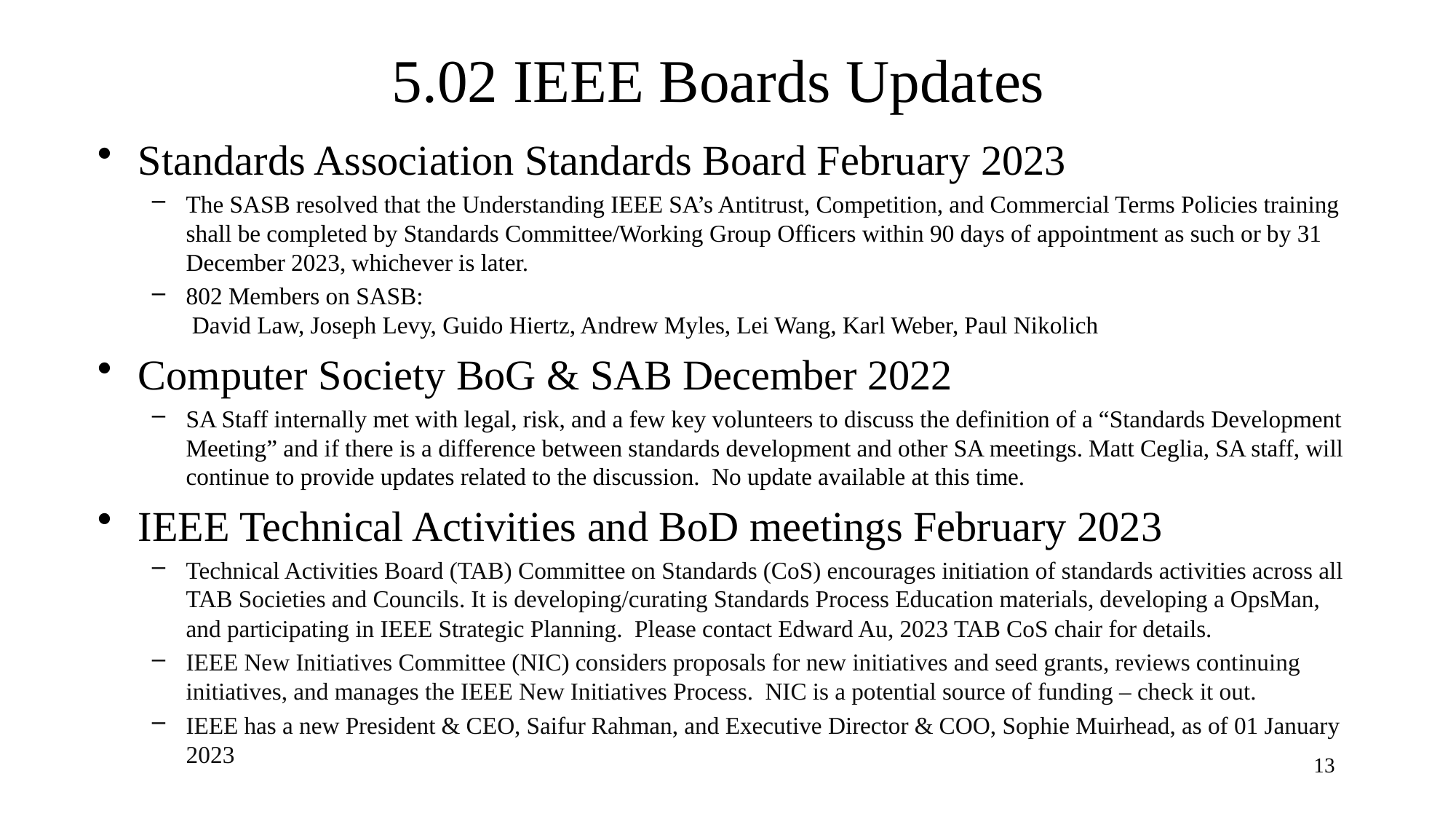

5.02 IEEE Boards Updates
Standards Association Standards Board February 2023
The SASB resolved that the Understanding IEEE SA’s Antitrust, Competition, and Commercial Terms Policies training shall be completed by Standards Committee/Working Group Officers within 90 days of appointment as such or by 31 December 2023, whichever is later.
802 Members on SASB:
 David Law, Joseph Levy, Guido Hiertz, Andrew Myles, Lei Wang, Karl Weber, Paul Nikolich
Computer Society BoG & SAB December 2022
SA Staff internally met with legal, risk, and a few key volunteers to discuss the definition of a “Standards Development Meeting” and if there is a difference between standards development and other SA meetings. Matt Ceglia, SA staff, will continue to provide updates related to the discussion.  No update available at this time.
IEEE Technical Activities and BoD meetings February 2023
Technical Activities Board (TAB) Committee on Standards (CoS) encourages initiation of standards activities across all TAB Societies and Councils. It is developing/curating Standards Process Education materials, developing a OpsMan, and participating in IEEE Strategic Planning.  Please contact Edward Au, 2023 TAB CoS chair for details.
IEEE New Initiatives Committee (NIC) considers proposals for new initiatives and seed grants, reviews continuing initiatives, and manages the IEEE New Initiatives Process.  NIC is a potential source of funding – check it out.
IEEE has a new President & CEO, Saifur Rahman, and Executive Director & COO, Sophie Muirhead, as of 01 January 2023
13